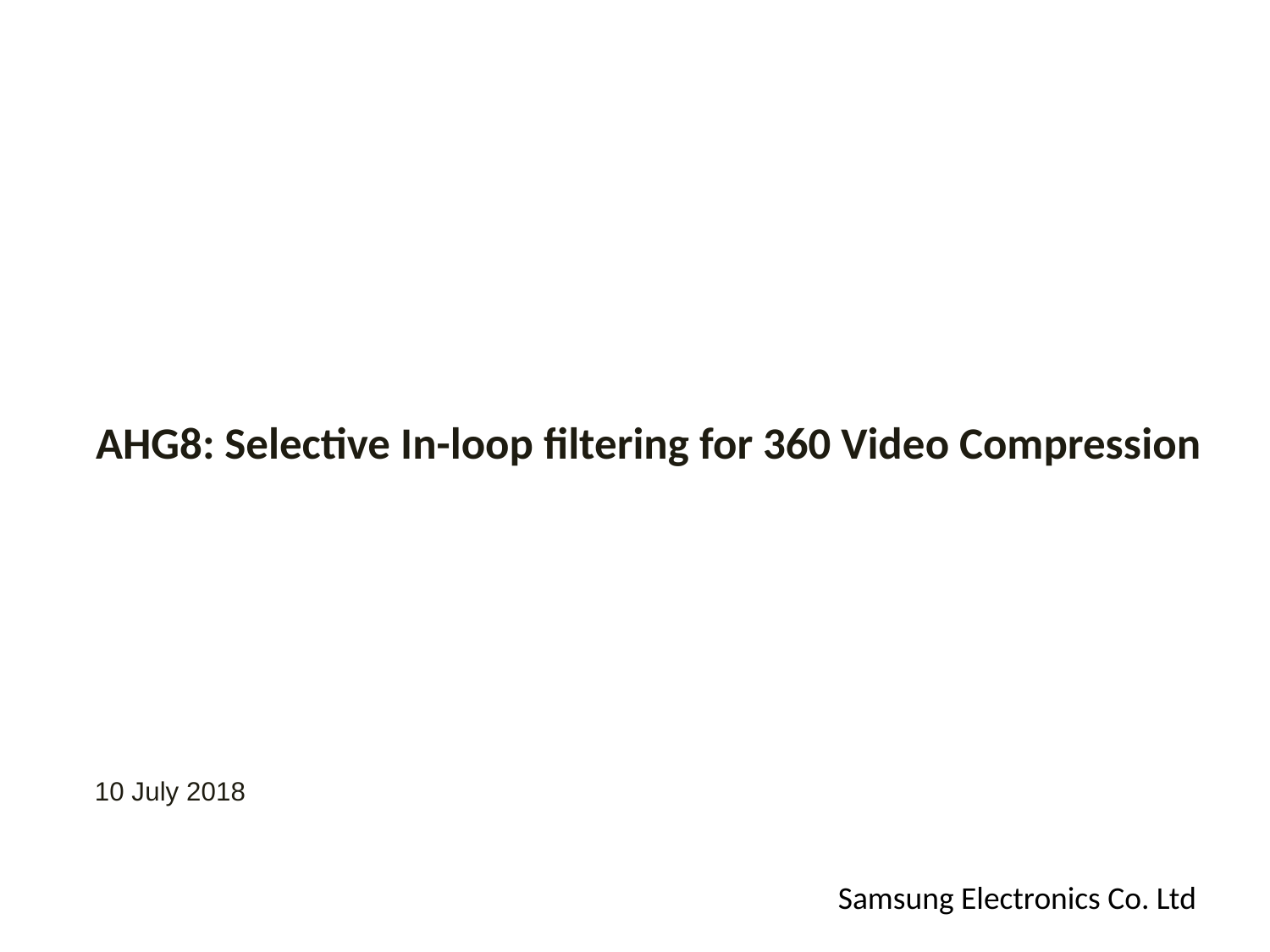

# AHG8: Selective In-loop filtering for 360 Video Compression
 10 July 2018
Samsung Electronics Co. Ltd